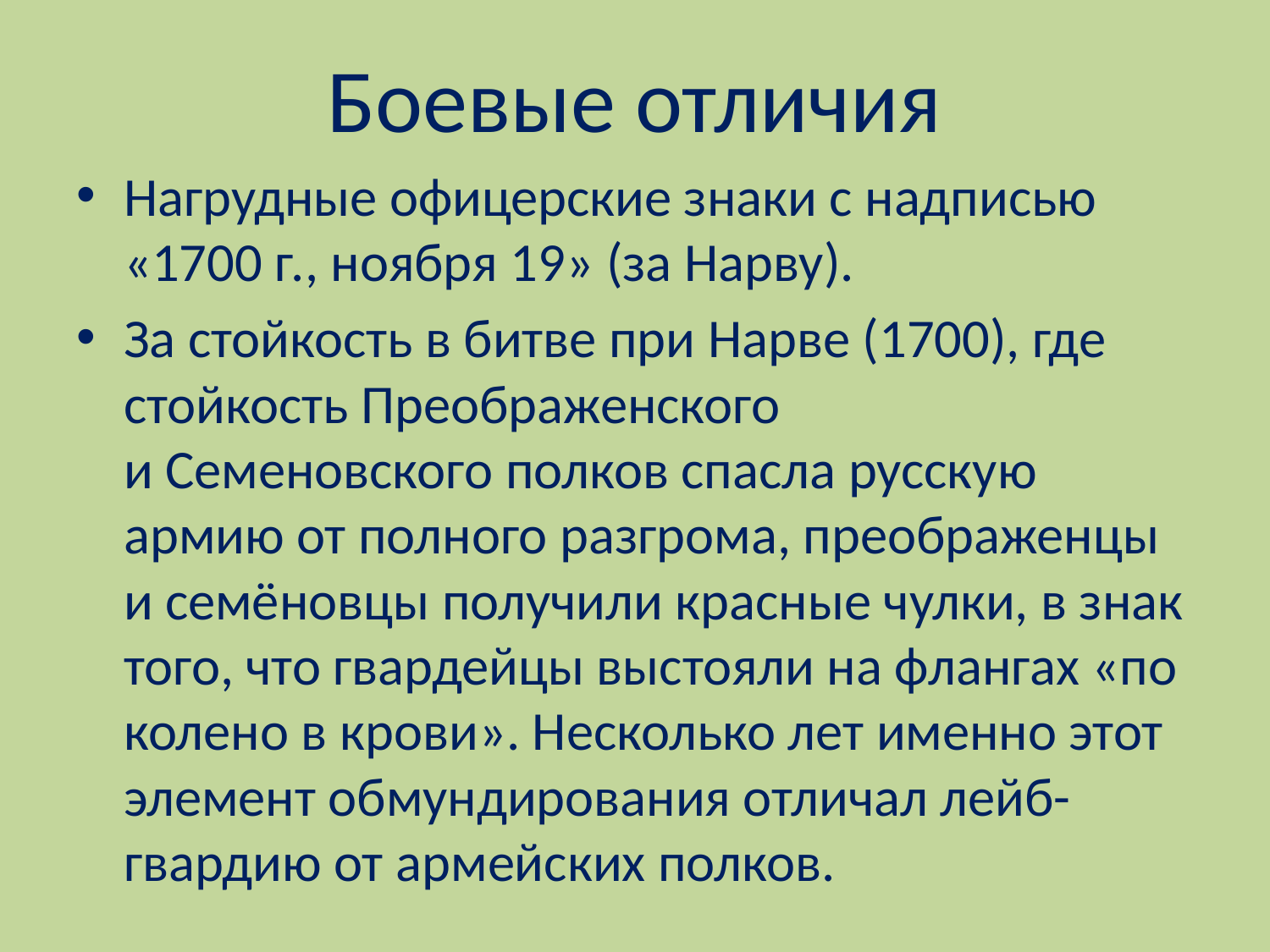

Боевые отличия
Нагрудные офицерские знаки с надписью «1700 г., ноября 19» (за Нарву).
За стойкость в битве при Нарве (1700), где стойкость Преображенского и Семеновского полков спасла русскую армию от полного разгрома, преображенцы и семёновцы получили красные чулки, в знак того, что гвардейцы выстояли на флангах «по колено в крови». Несколько лет именно этот элемент обмундирования отличал лейб-гвардию от армейских полков.